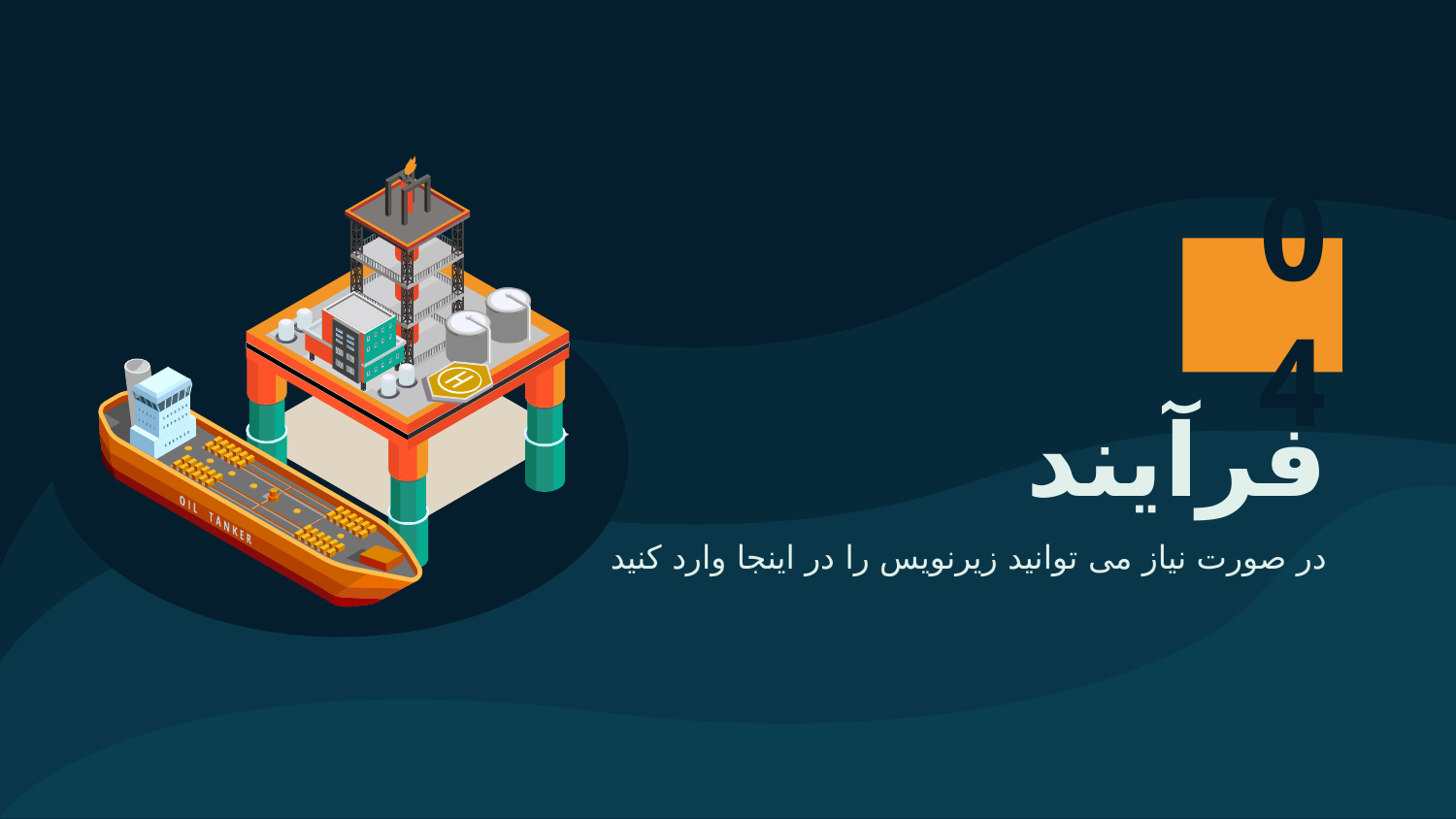

04
# فرآیند
در صورت نیاز می توانید زیرنویس را در اینجا وارد کنید